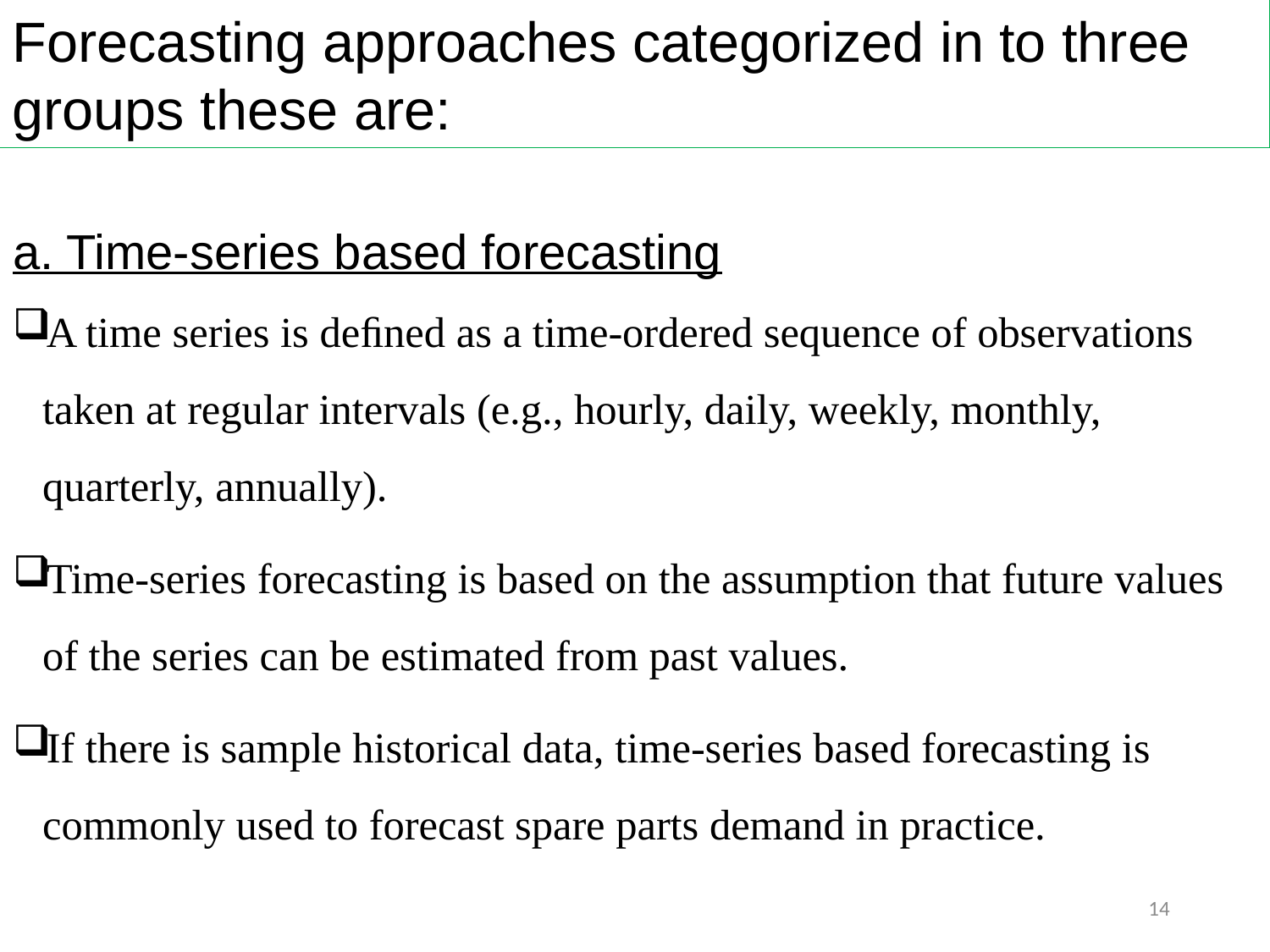

Forecasting approaches categorized in to three groups these are:
# a. Time-series based forecasting
A time series is deﬁned as a time-ordered sequence of observations taken at regular intervals (e.g., hourly, daily, weekly, monthly, quarterly, annually).
Time-series forecasting is based on the assumption that future values of the series can be estimated from past values.
If there is sample historical data, time-series based forecasting is commonly used to forecast spare parts demand in practice.
14